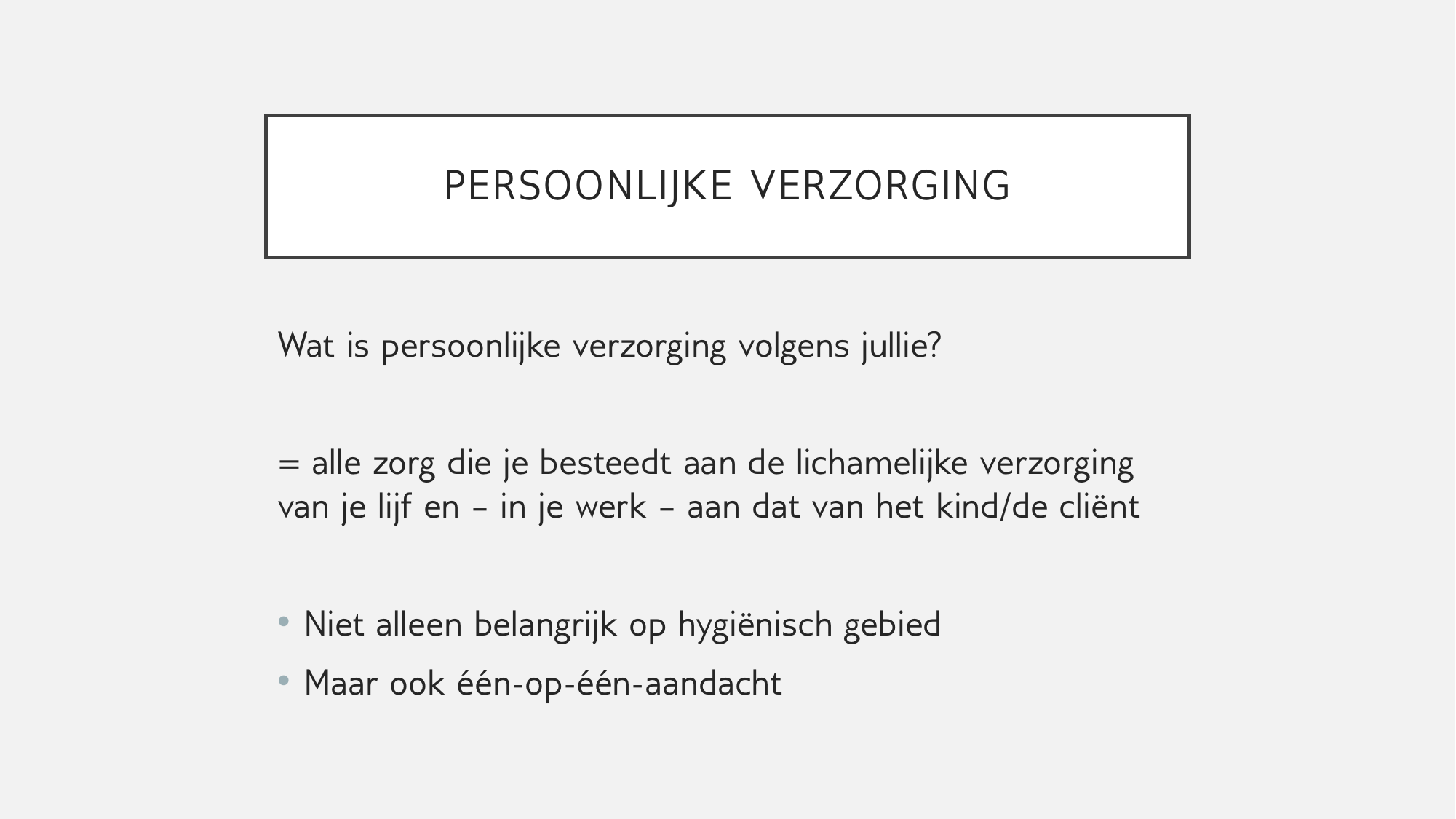

# Persoonlijke verzorging
Wat is persoonlijke verzorging volgens jullie?

= alle zorg die je besteedt aan de lichamelijke verzorging van je lijf en – in je werk – aan dat van het kind/de cliënt

Niet alleen belangrijk op hygiënisch gebied
Maar ook één-op-één-aandacht